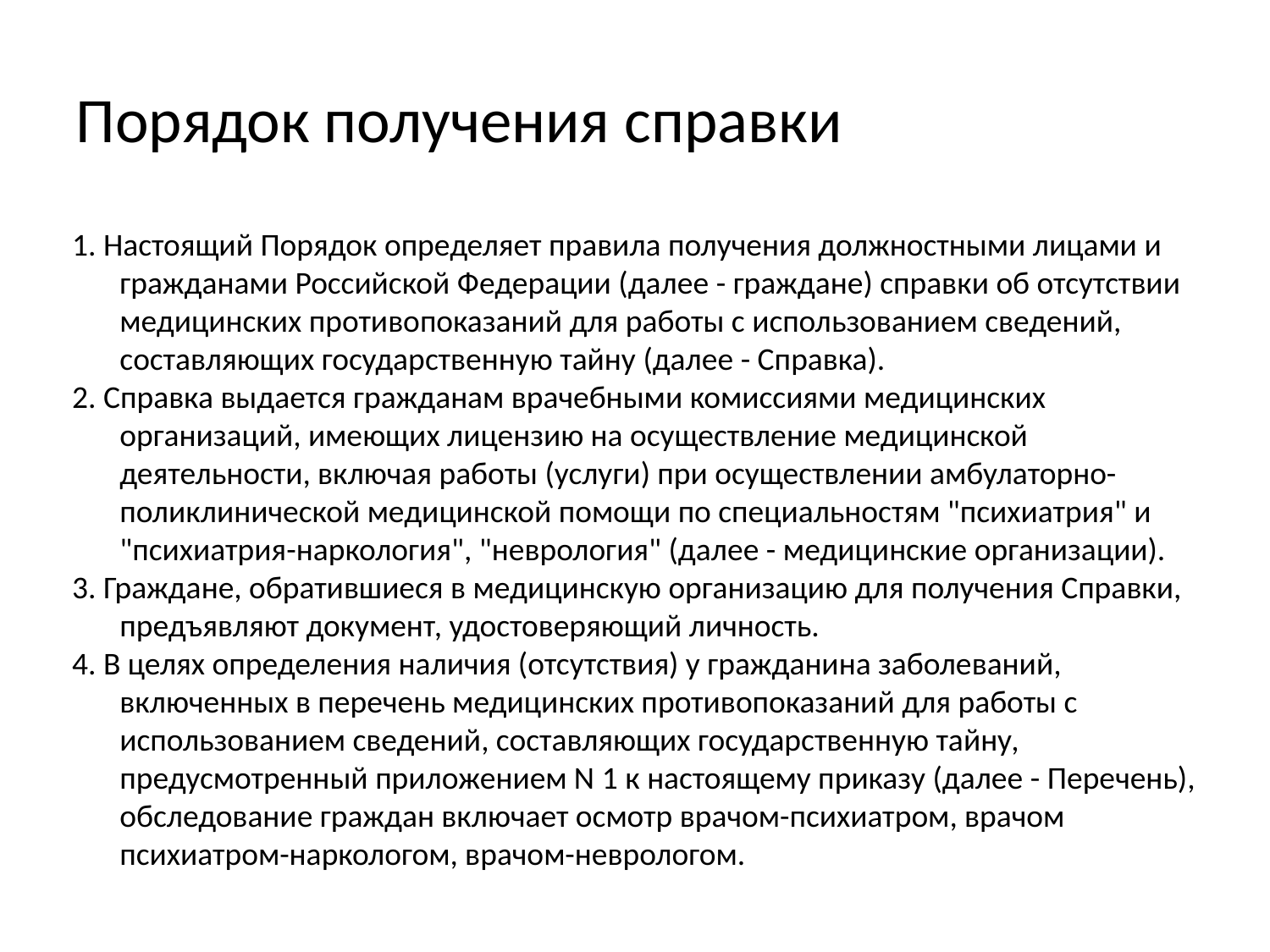

Порядок получения справки
1. Настоящий Порядок определяет правила получения должностными лицами и гражданами Российской Федерации (далее - граждане) справки об отсутствии медицинских противопоказаний для работы с использованием сведений, составляющих государственную тайну (далее - Справка).
2. Справка выдается гражданам врачебными комиссиями медицинских организаций, имеющих лицензию на осуществление медицинской деятельности, включая работы (услуги) при осуществлении амбулаторно-поликлинической медицинской помощи по специальностям "психиатрия" и "психиатрия-наркология", "неврология" (далее - медицинские организации).
3. Граждане, обратившиеся в медицинскую организацию для получения Справки, предъявляют документ, удостоверяющий личность.
4. В целях определения наличия (отсутствия) у гражданина заболеваний, включенных в перечень медицинских противопоказаний для работы с использованием сведений, составляющих государственную тайну, предусмотренный приложением N 1 к настоящему приказу (далее - Перечень), обследование граждан включает осмотр врачом-психиатром, врачом психиатром-наркологом, врачом-неврологом.